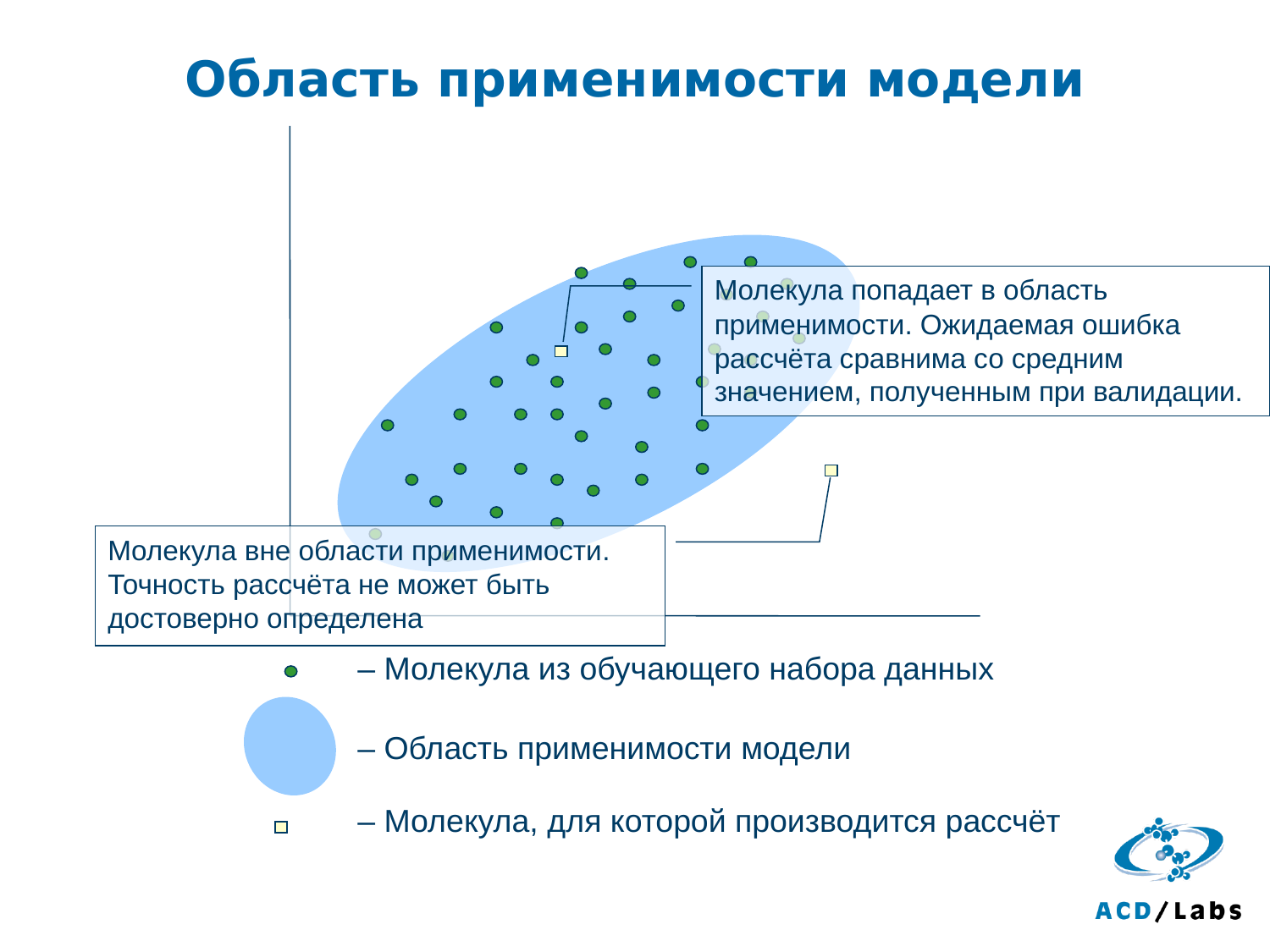

# Область применимости модели

Молекула попадает в область применимости. Ожидаемая ошибка рассчёта сравнима со средним значением, полученным при валидации.

Молекула вне области применимости. Точность рассчёта не может быть достоверно определена

– Молекула из обучающего набора данных

– Область применимости модели
– Молекула, для которой производится рассчёт